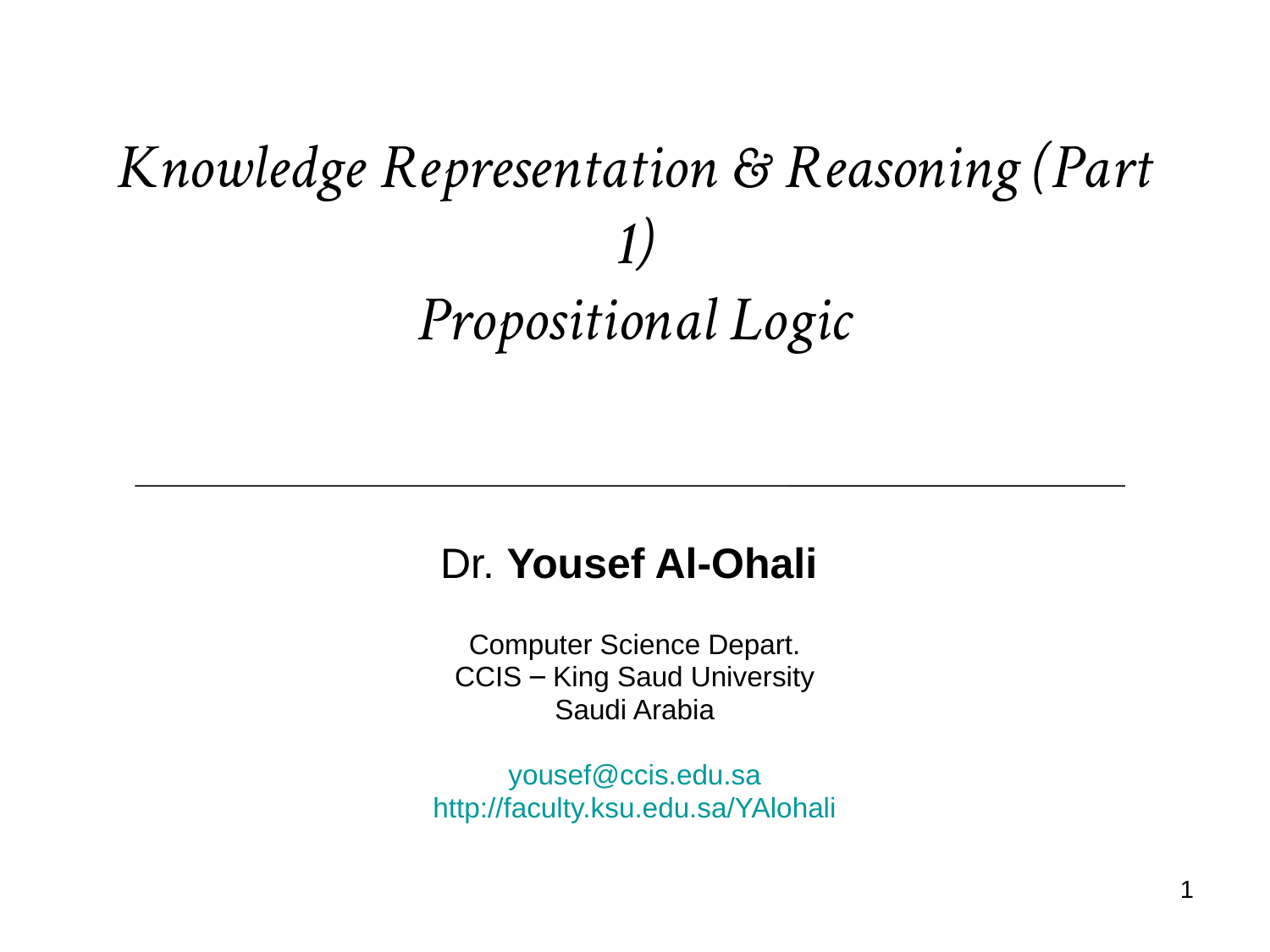

# Knowledge Representation & Reasoning (Part 1) Propositional Logic

Dr. Yousef Al-Ohali

Computer Science Depart.
CCIS – King Saud University
Saudi Arabia

yousef@ccis.edu.sa
http://faculty.ksu.edu.sa/YAlohali

1